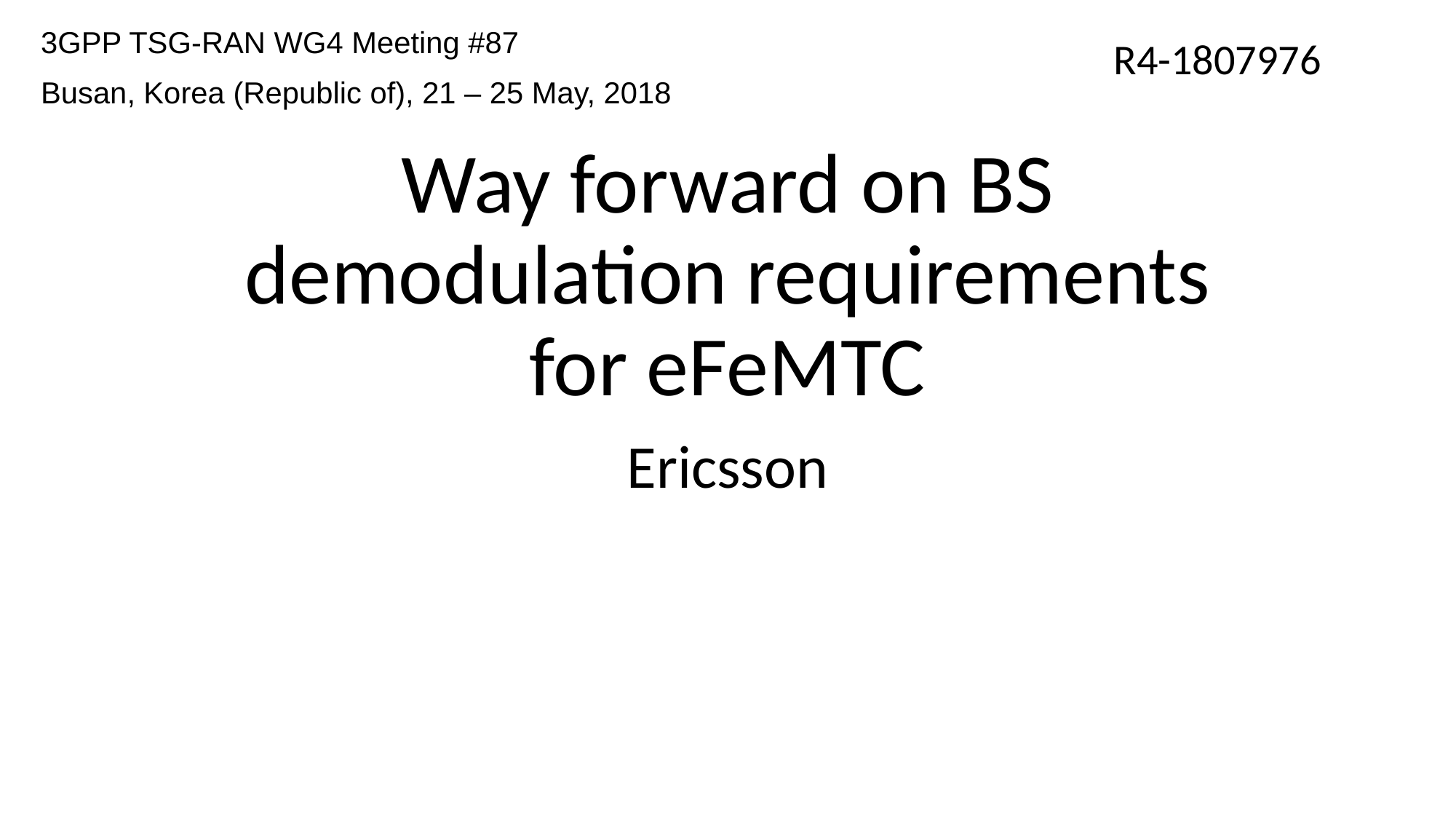

3GPP TSG-RAN WG4 Meeting #87
Busan, Korea (Republic of), 21 – 25 May, 2018
R4-1807976
# Way forward on BS demodulation requirements for eFeMTC
Ericsson